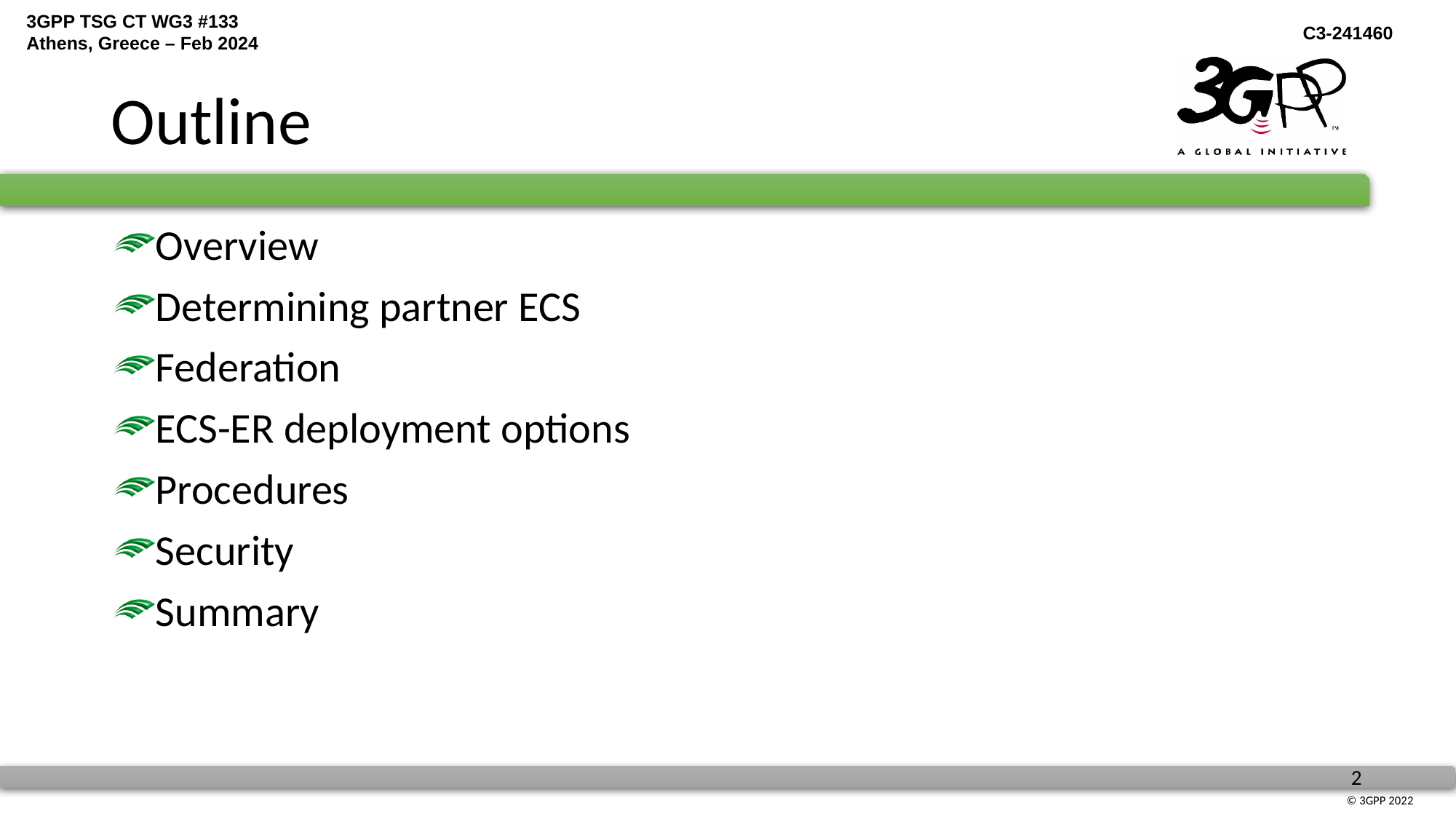

# Outline
Overview
Determining partner ECS
Federation
ECS-ER deployment options
Procedures
Security
Summary